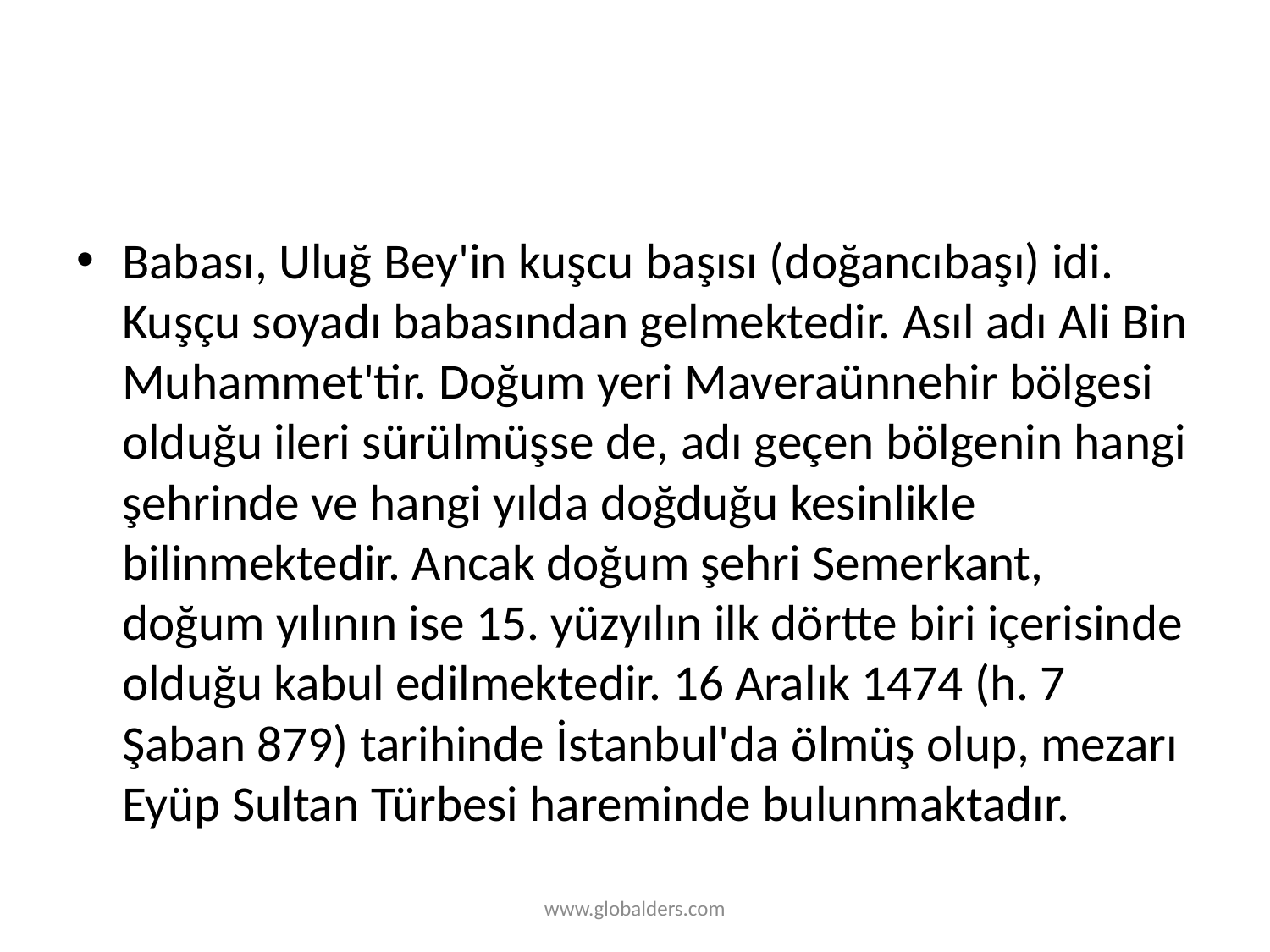

#
Babası, Uluğ Bey'in kuşcu başısı (doğancıbaşı) idi. Kuşçu soyadı babasından gelmektedir. Asıl adı Ali Bin Muhammet'tir. Doğum yeri Maveraünnehir bölgesi olduğu ileri sürülmüşse de, adı geçen bölgenin hangi şehrinde ve hangi yılda doğduğu kesinlikle bilinmektedir. Ancak doğum şehri Semerkant, doğum yılının ise 15. yüzyılın ilk dörtte biri içerisinde olduğu kabul edilmektedir. 16 Aralık 1474 (h. 7 Şaban 879) tarihinde İstanbul'da ölmüş olup, mezarı Eyüp Sultan Türbesi hareminde bulunmaktadır.
www.globalders.com